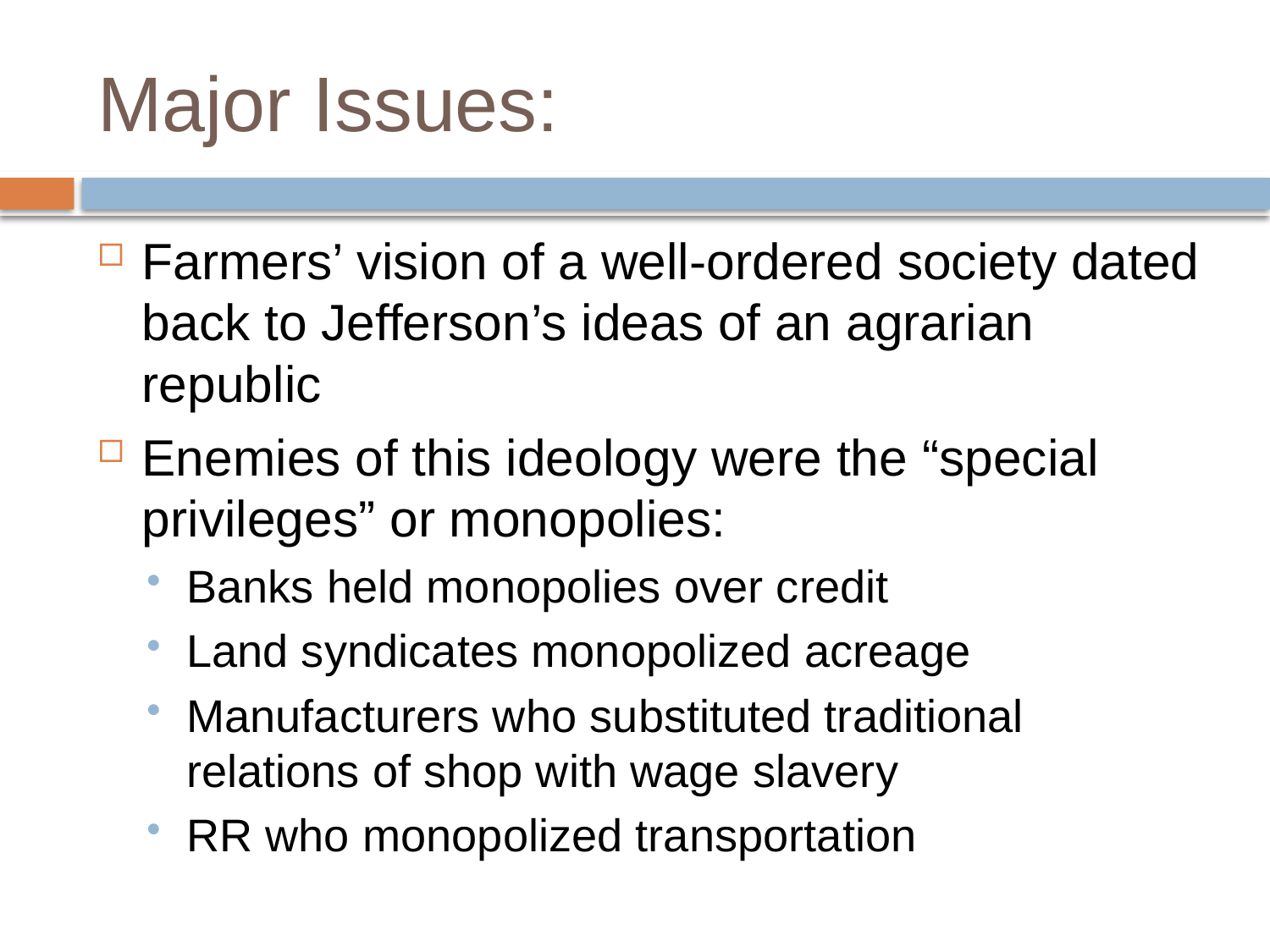

# Major Issues:
Farmers’ vision of a well-ordered society dated back to Jefferson’s ideas of an agrarian republic
Enemies of this ideology were the “special privileges” or monopolies:
Banks held monopolies over credit
Land syndicates monopolized acreage
Manufacturers who substituted traditional relations of shop with wage slavery
RR who monopolized transportation